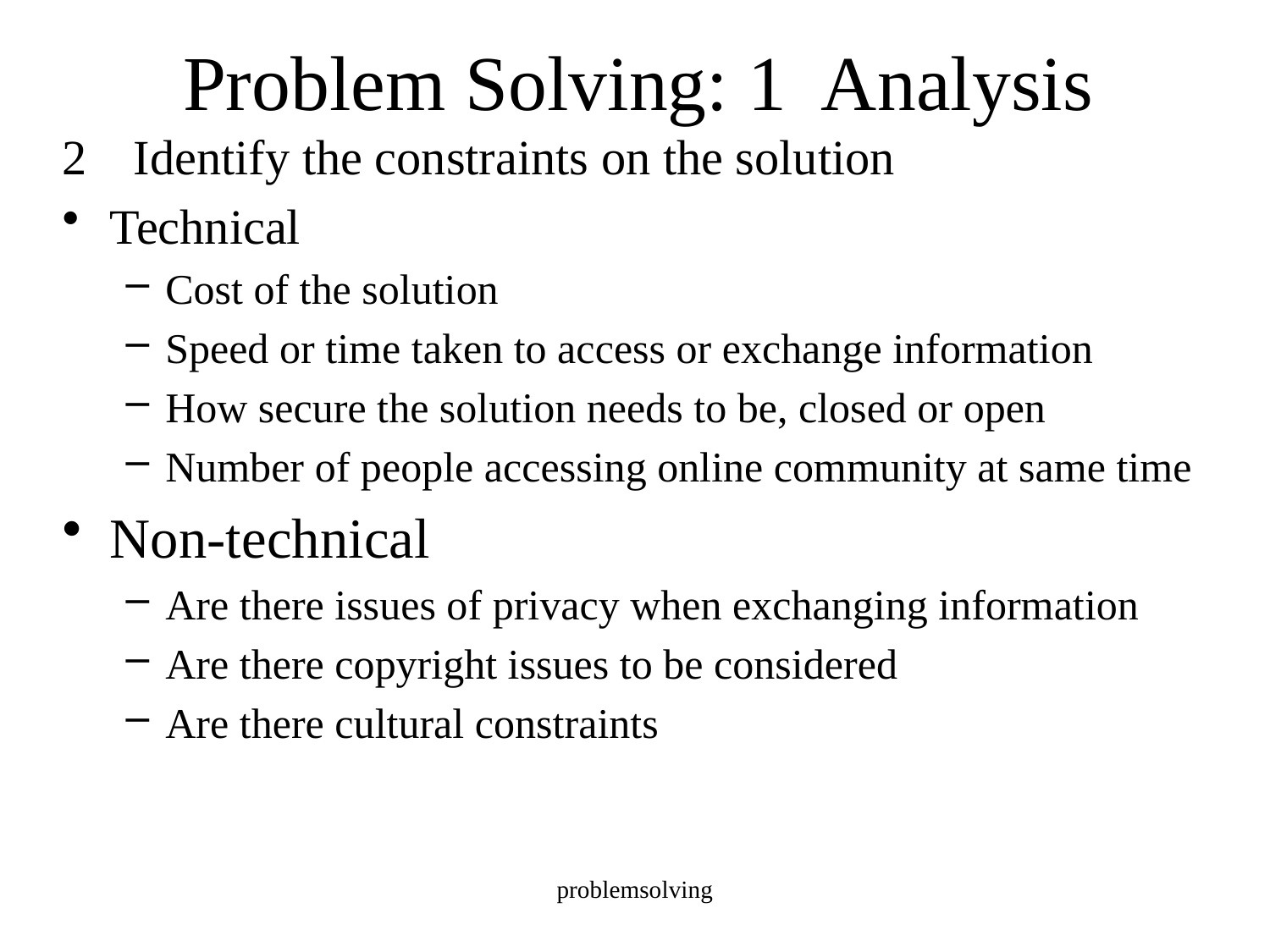

# Problem Solving: 1  Analysis
Identify the constraints on the solution
Technical
Cost of the solution
Speed or time taken to access or exchange information
How secure the solution needs to be, closed or open
Number of people accessing online community at same time
Non-technical
Are there issues of privacy when exchanging information
Are there copyright issues to be considered
Are there cultural constraints

problemsolving